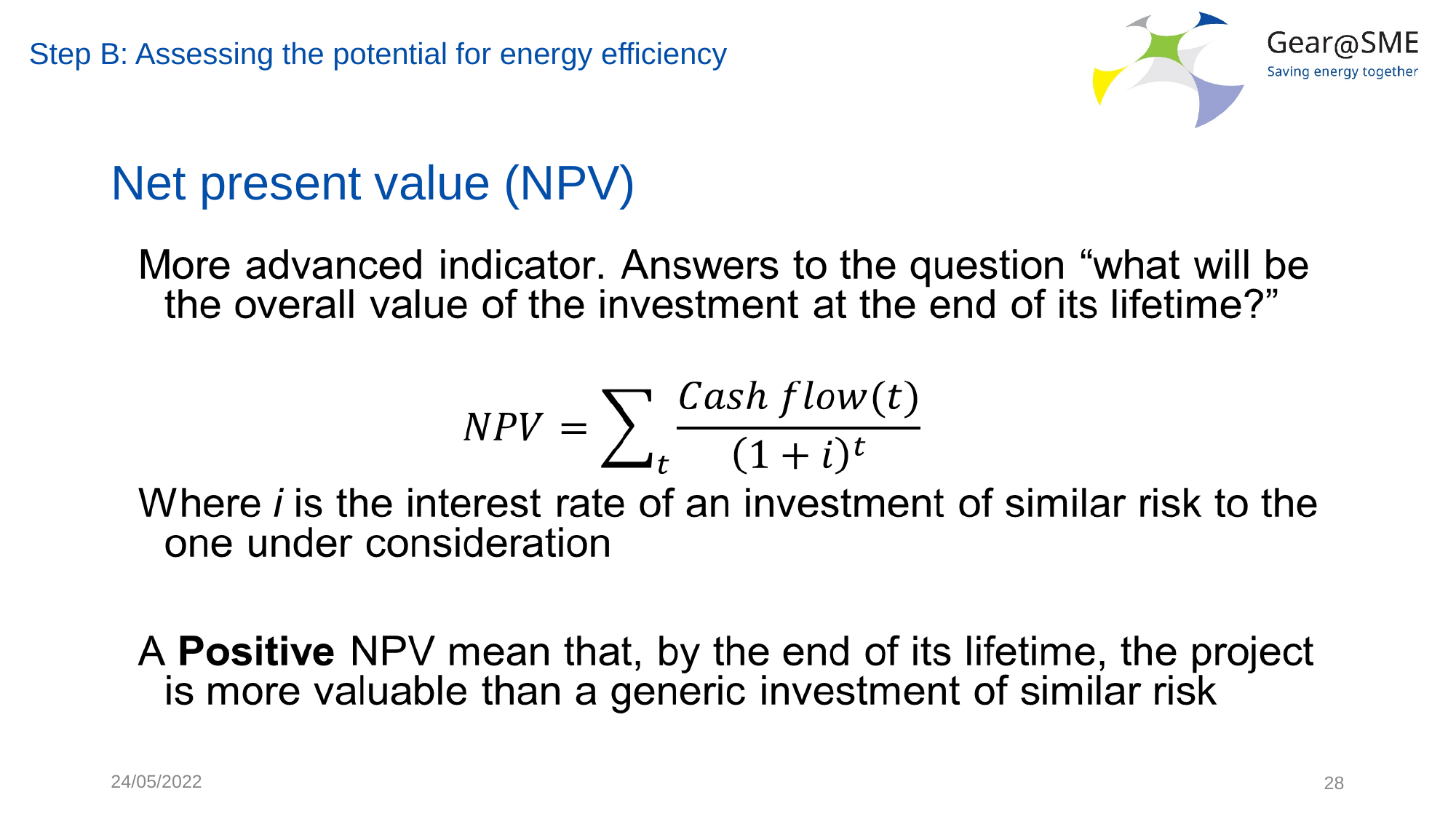

Step B: Assessing the potential for energy efficiency
# Net present value (NPV)

24/05/2022
28